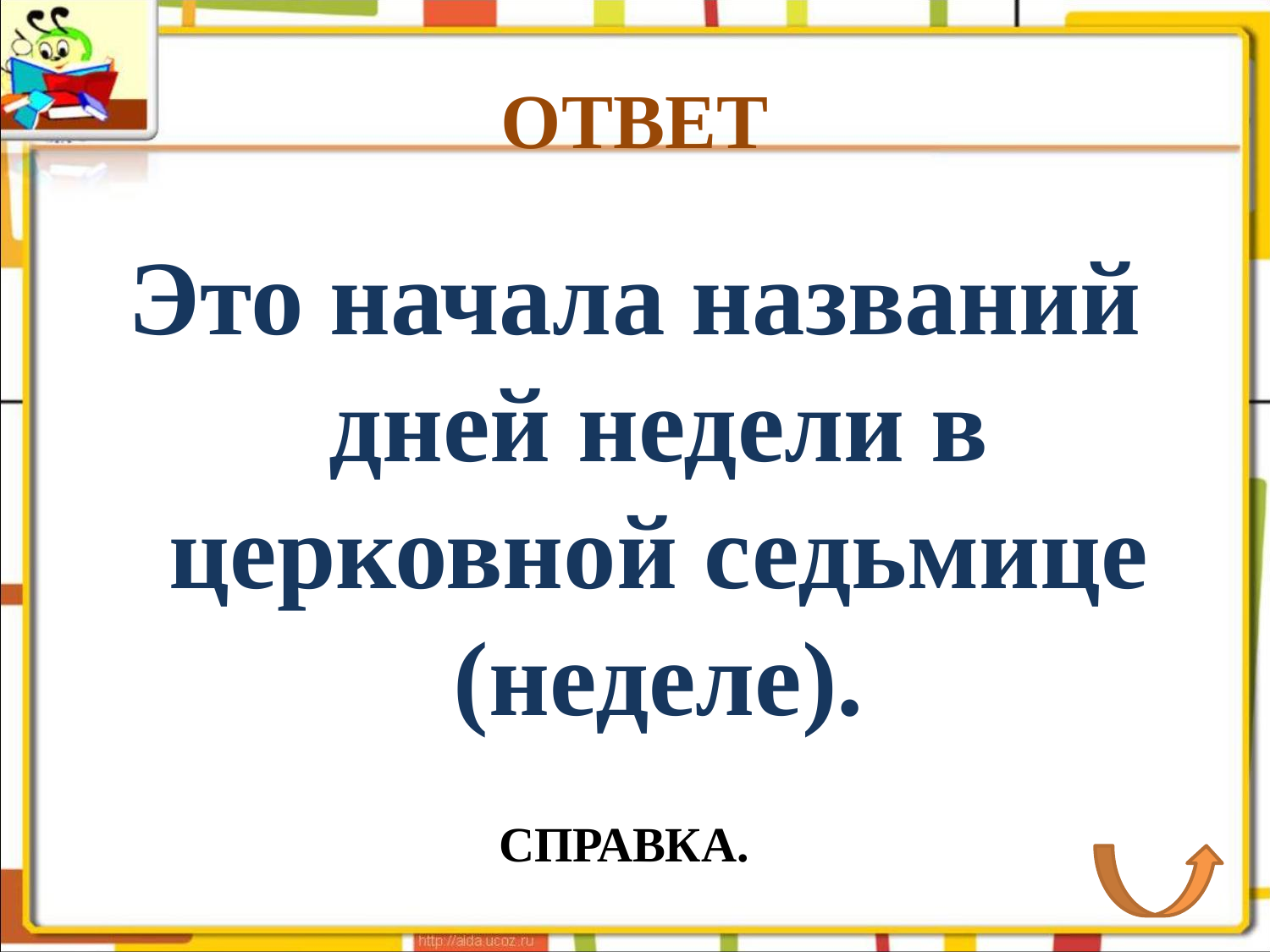

# ОТВЕТ
Это начала названий дней недели в церковной седьмице (неделе).
СПРАВКА.